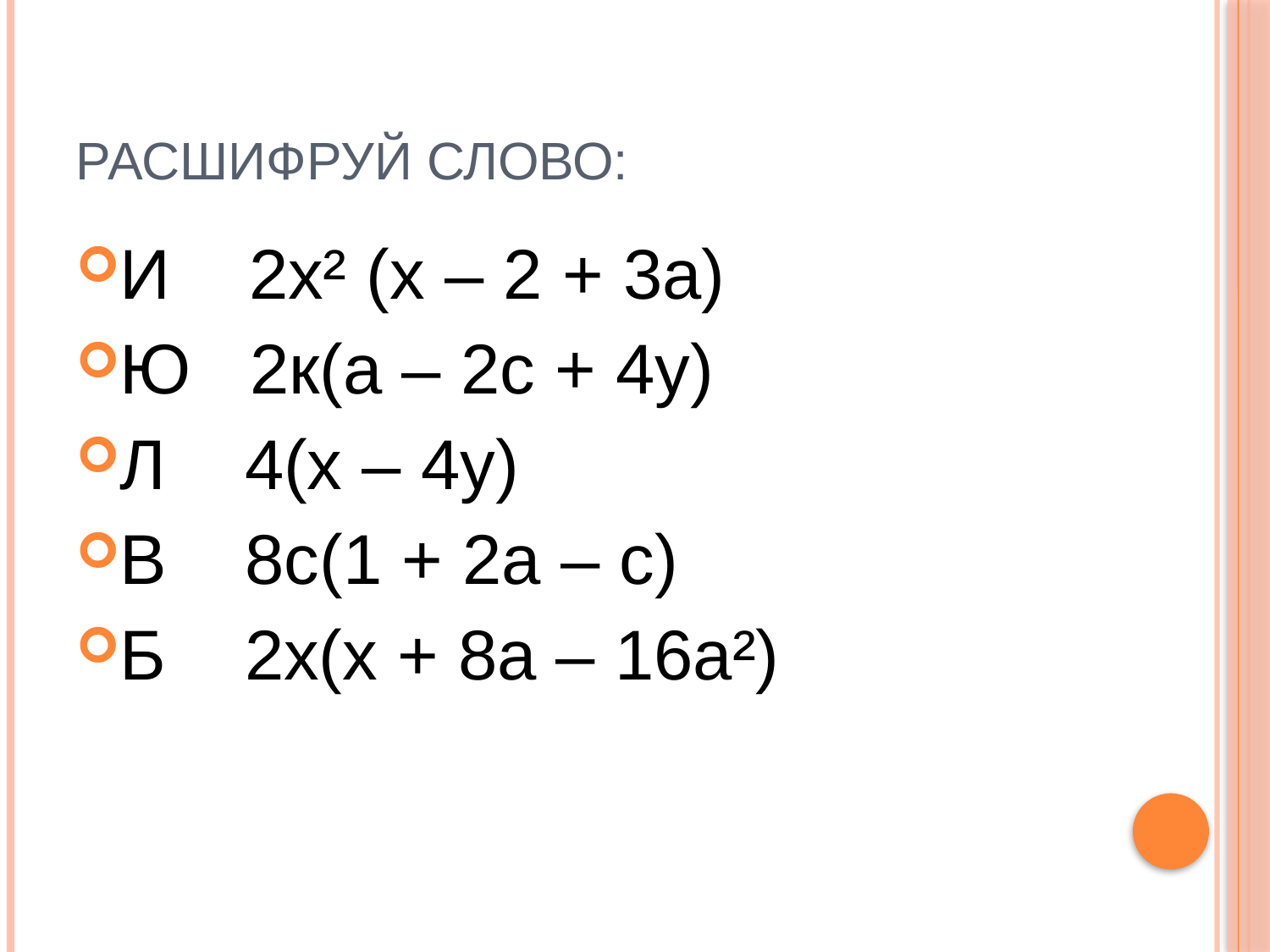

# Расшифруй слово:
И    2х² (х – 2 + 3а)
Ю   2к(а – 2с + 4у)
Л    4(х – 4у)
В    8с(1 + 2а – с)
Б    2х(х + 8а – 16а²)